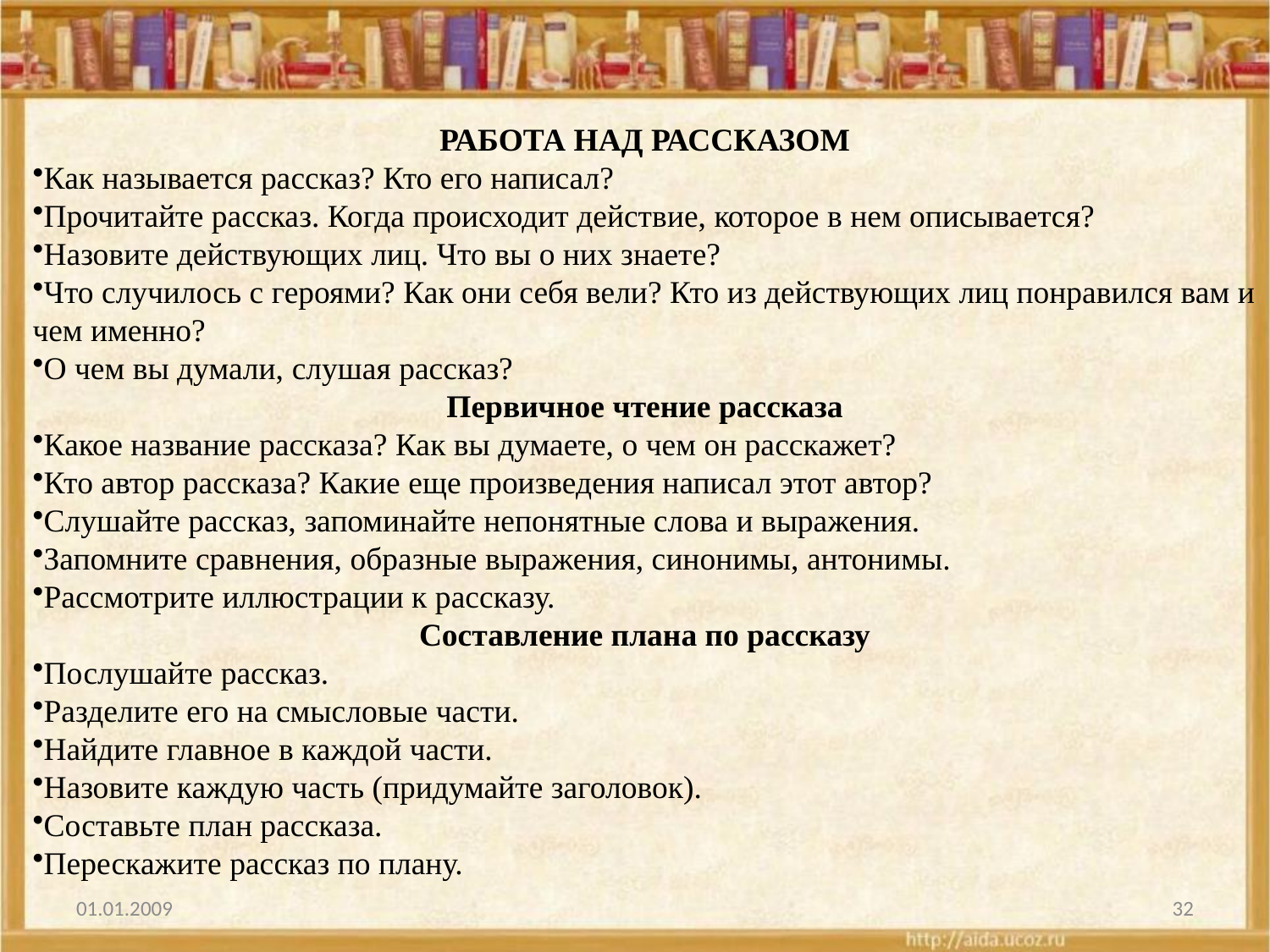

РАБОТА НАД РАССКАЗОМ
Как называется рассказ? Кто его написал?
Прочитайте рассказ. Когда происходит действие, которое в нем описывается?
Назовите действующих лиц. Что вы о них знаете?
Что случилось с героями? Как они себя вели? Кто из действующих лиц понравился вам и чем именно?
О чем вы думали, слушая рассказ?
Первичное чтение рассказа
Какое название рассказа? Как вы думаете, о чем он расскажет?
Кто автор рассказа? Какие еще произведения написал этот автор?
Слушайте рассказ, запоминайте непонятные слова и выражения.
Запомните сравнения, образные выражения, синонимы, антонимы.
Рассмотрите иллюстрации к рассказу.
Составление плана по рассказу
Послушайте рассказ.
Разделите его на смысловые части.
Найдите главное в каждой части.
Назовите каждую часть (придумайте заголовок).
Составьте план рассказа.
Перескажите рассказ по плану.
01.01.2009
32